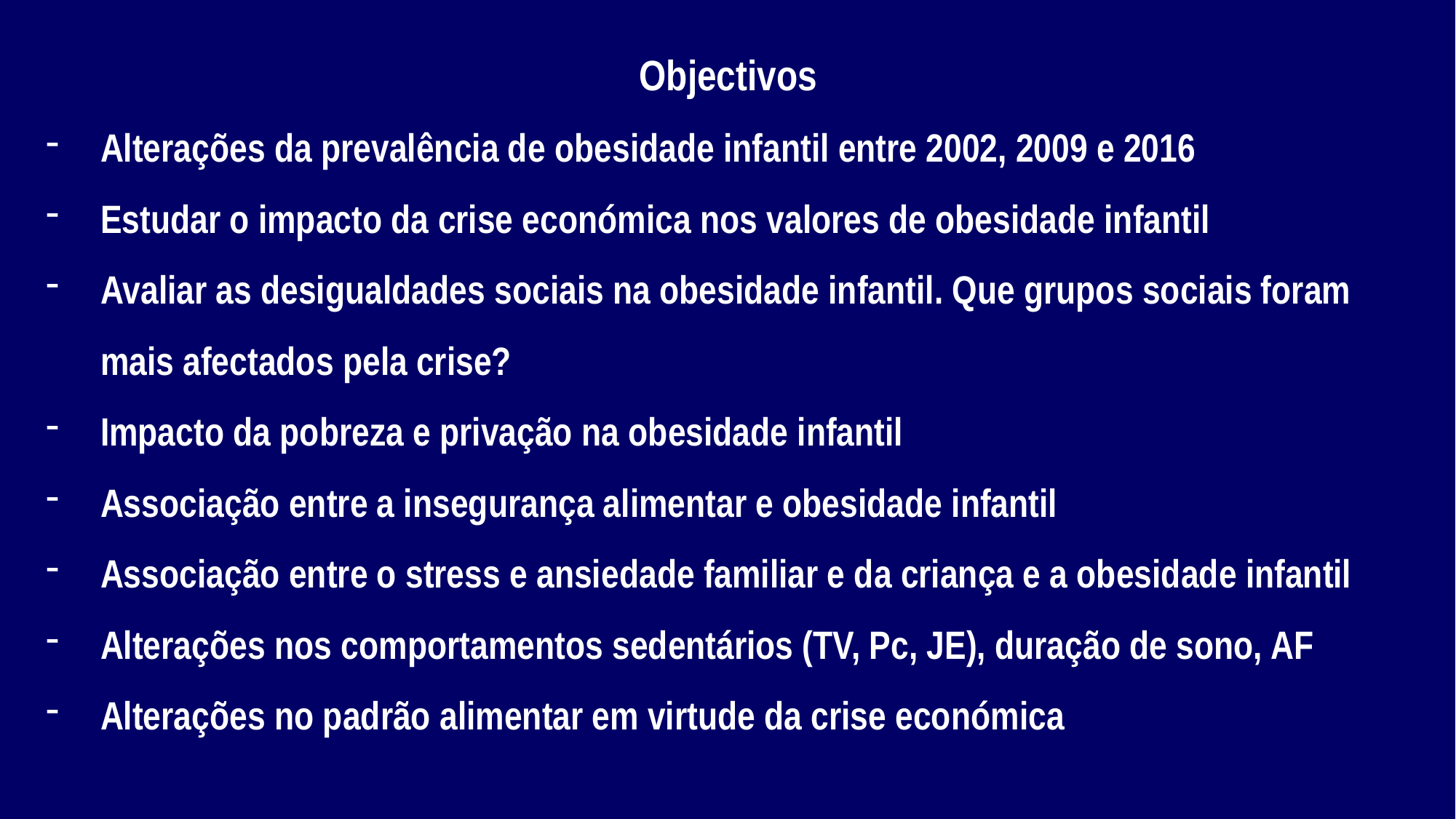

Objectivos
Alterações da prevalência de obesidade infantil entre 2002, 2009 e 2016
Estudar o impacto da crise económica nos valores de obesidade infantil
Avaliar as desigualdades sociais na obesidade infantil. Que grupos sociais foram mais afectados pela crise?
Impacto da pobreza e privação na obesidade infantil
Associação entre a insegurança alimentar e obesidade infantil
Associação entre o stress e ansiedade familiar e da criança e a obesidade infantil
Alterações nos comportamentos sedentários (TV, Pc, JE), duração de sono, AF
Alterações no padrão alimentar em virtude da crise económica